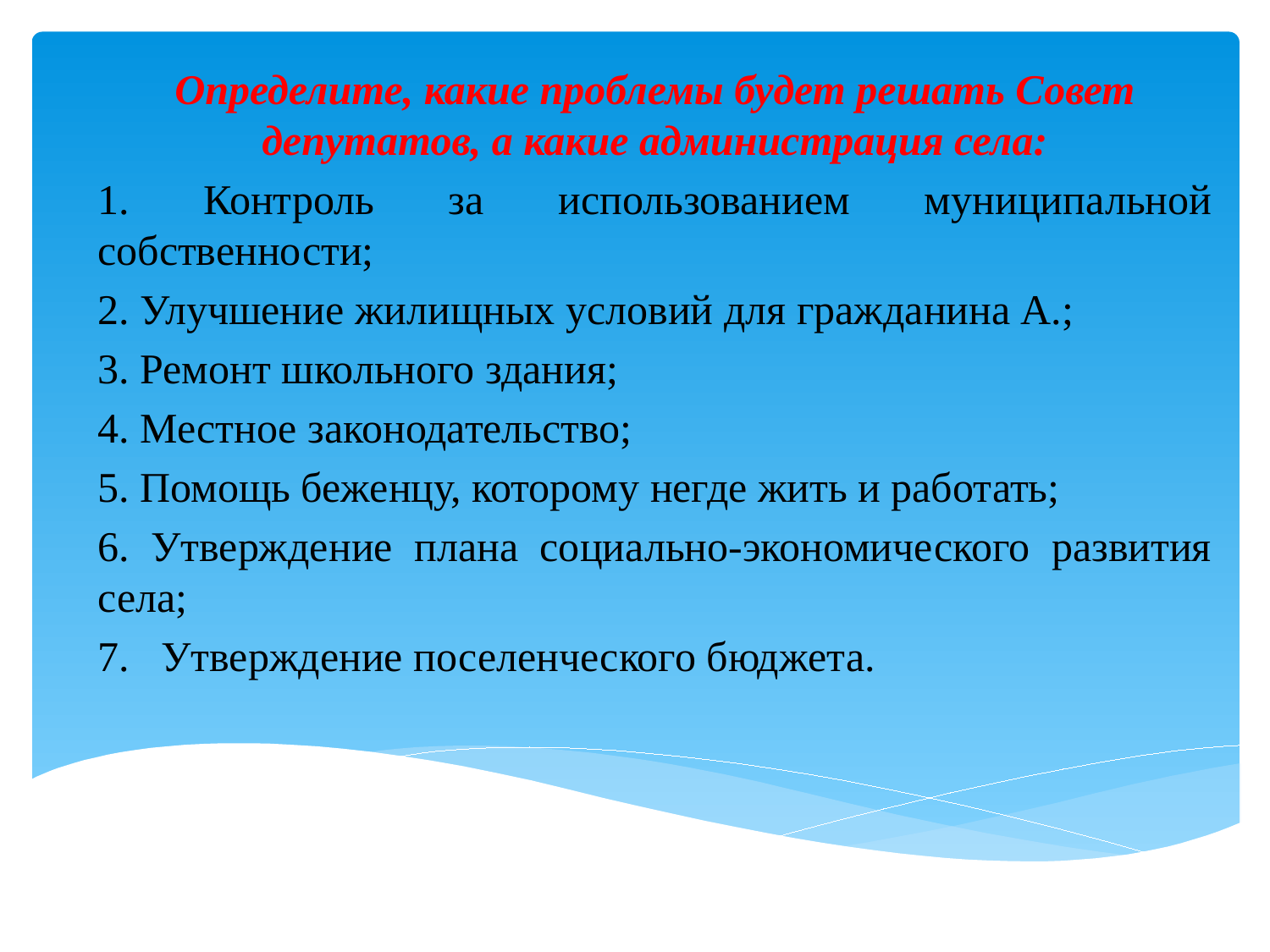

Определите, какие проблемы будет решать Совет депутатов, а какие администрация села:
1. Контроль за использованием муниципальной собственности;
2. Улучшение жилищных условий для гражданина А.;
3. Ремонт школьного здания;
4. Местное законодательство;
5. Помощь беженцу, которому негде жить и работать;
6. Утверждение плана социально-экономического развития села;
7.   Утверждение поселенческого бюджета.